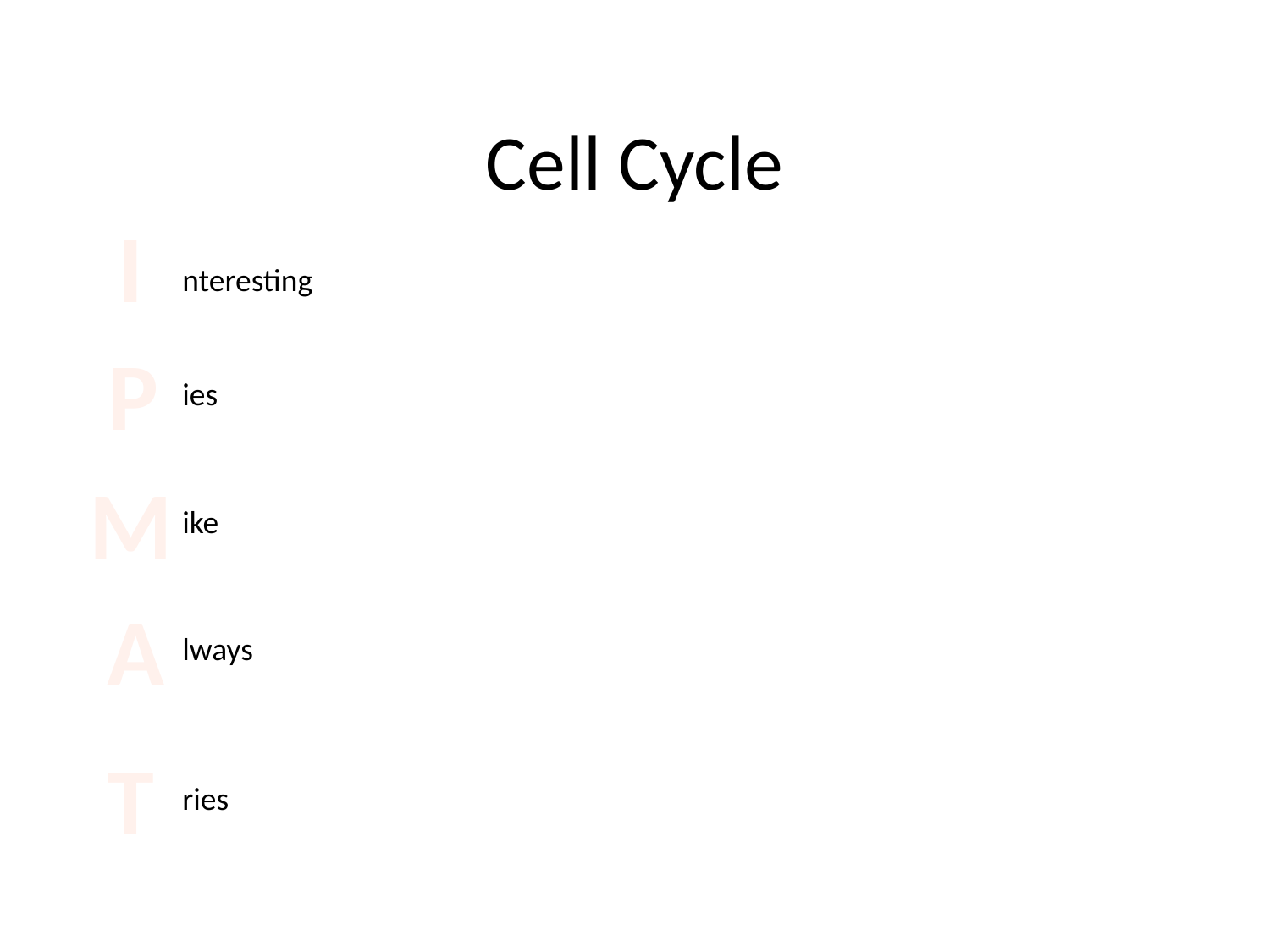

# Cell Cycle
I
nteresting
P
ies
M
ike
A
lways
T
ries